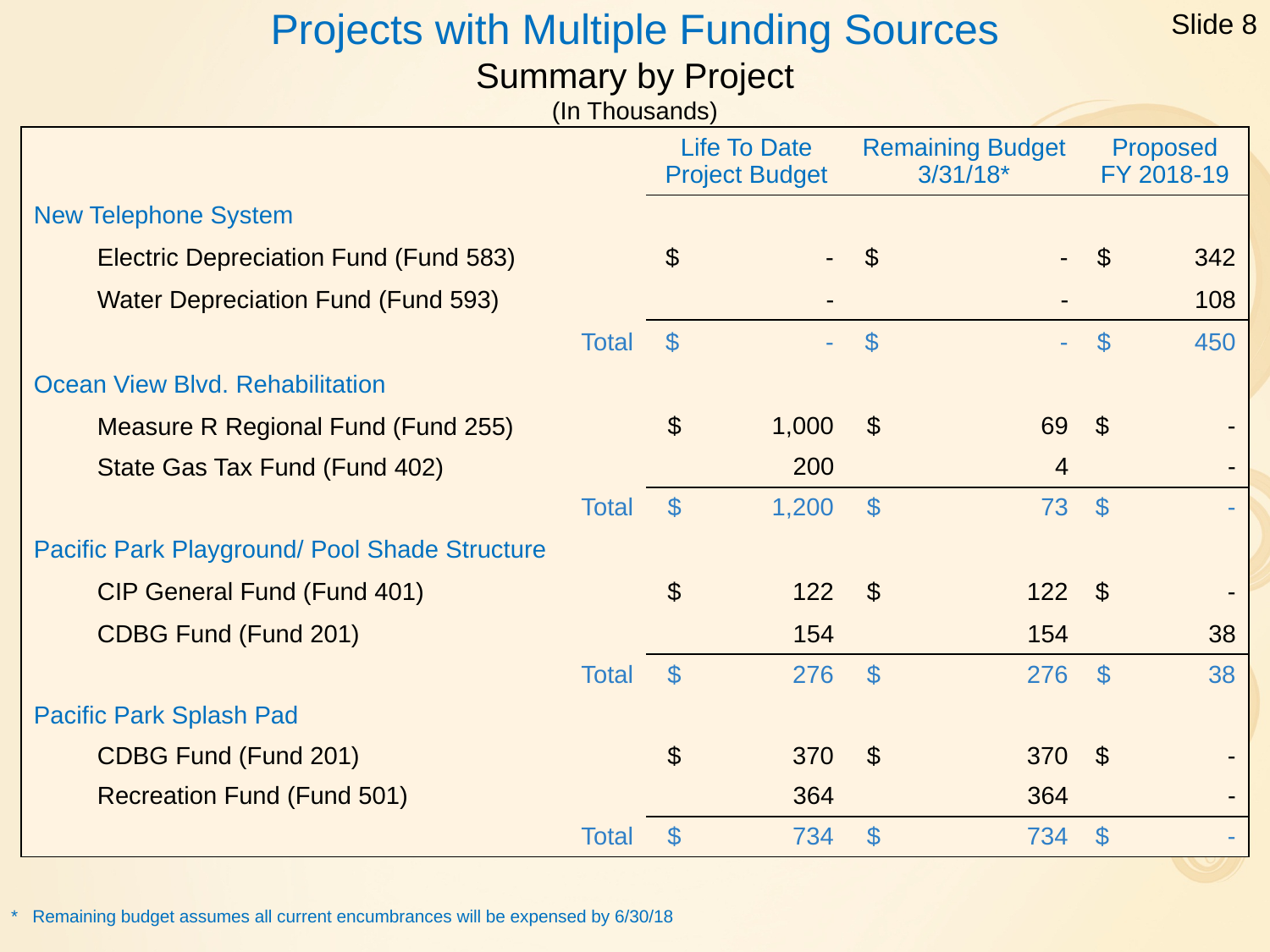

Slide 8
Projects with Multiple Funding Sources
Summary by Project
(In Thousands)
|  | Life To Date Project Budget | Remaining Budget 3/31/18\* | Proposed FY 2018-19 |
| --- | --- | --- | --- |
| New Telephone System |  |  |  |
| Electric Depreciation Fund (Fund 583) | $ - | $ - | $ 342 |
| Water Depreciation Fund (Fund 593) | - | - | 108 |
| Total | $ - | $ - | $ 450 |
| Ocean View Blvd. Rehabilitation |  |  |  |
| Measure R Regional Fund (Fund 255) | $ 1,000 | $ 69 | $ - |
| State Gas Tax Fund (Fund 402) | 200 | 4 | - |
| Total | $ 1,200 | $ 73 | $ - |
| Pacific Park Playground/ Pool Shade Structure |  |  |  |
| CIP General Fund (Fund 401) | $ 122 | $ 122 | $ - |
| CDBG Fund (Fund 201) | 154 | 154 | 38 |
| Total | $ 276 | $ 276 | $ 38 |
| Pacific Park Splash Pad |  |  |  |
| CDBG Fund (Fund 201) | $ 370 | $ 370 | $ - |
| Recreation Fund (Fund 501) | 364 | 364 | - |
| Total | $ 734 | $ 734 | $ - |
*   Remaining budget assumes all current encumbrances will be expensed by 6/30/18